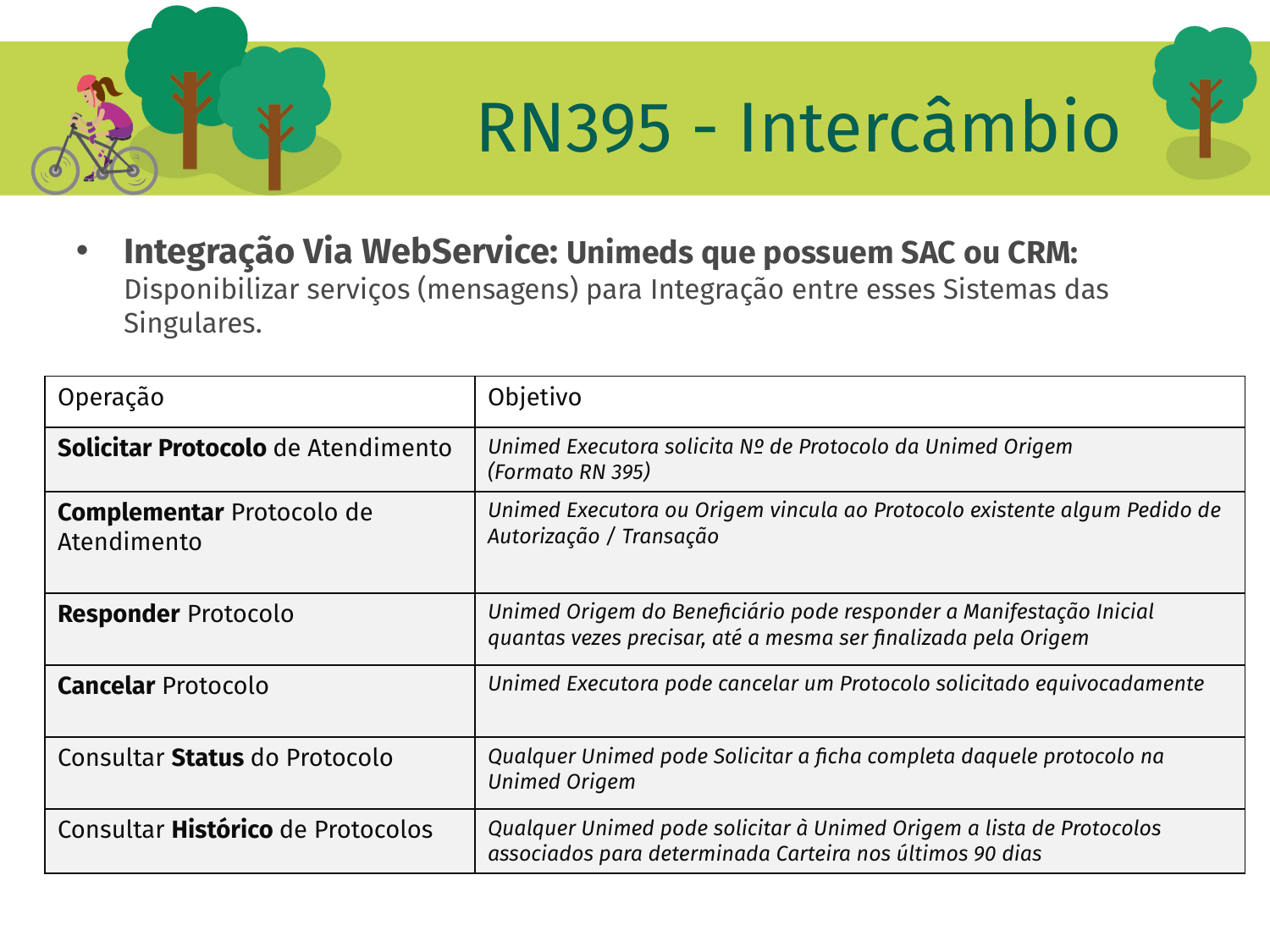

# RN395 - Intercâmbio
Integração Via WebService: Unimeds que possuem SAC ou CRM:
Disponibilizar serviços (mensagens) para Integração entre esses Sistemas das Singulares.
| Operação | Objetivo |
| --- | --- |
| Solicitar Protocolo de Atendimento | Unimed Executora solicita Nº de Protocolo da Unimed Origem (Formato RN 395) |
| Complementar Protocolo de Atendimento | Unimed Executora ou Origem vincula ao Protocolo existente algum Pedido de Autorização / Transação |
| Responder Protocolo | Unimed Origem do Beneficiário pode responder a Manifestação Inicial quantas vezes precisar, até a mesma ser finalizada pela Origem |
| Cancelar Protocolo | Unimed Executora pode cancelar um Protocolo solicitado equivocadamente |
| Consultar Status do Protocolo | Qualquer Unimed pode Solicitar a ficha completa daquele protocolo na Unimed Origem |
| Consultar Histórico de Protocolos | Qualquer Unimed pode solicitar à Unimed Origem a lista de Protocolos associados para determinada Carteira nos últimos 90 dias |